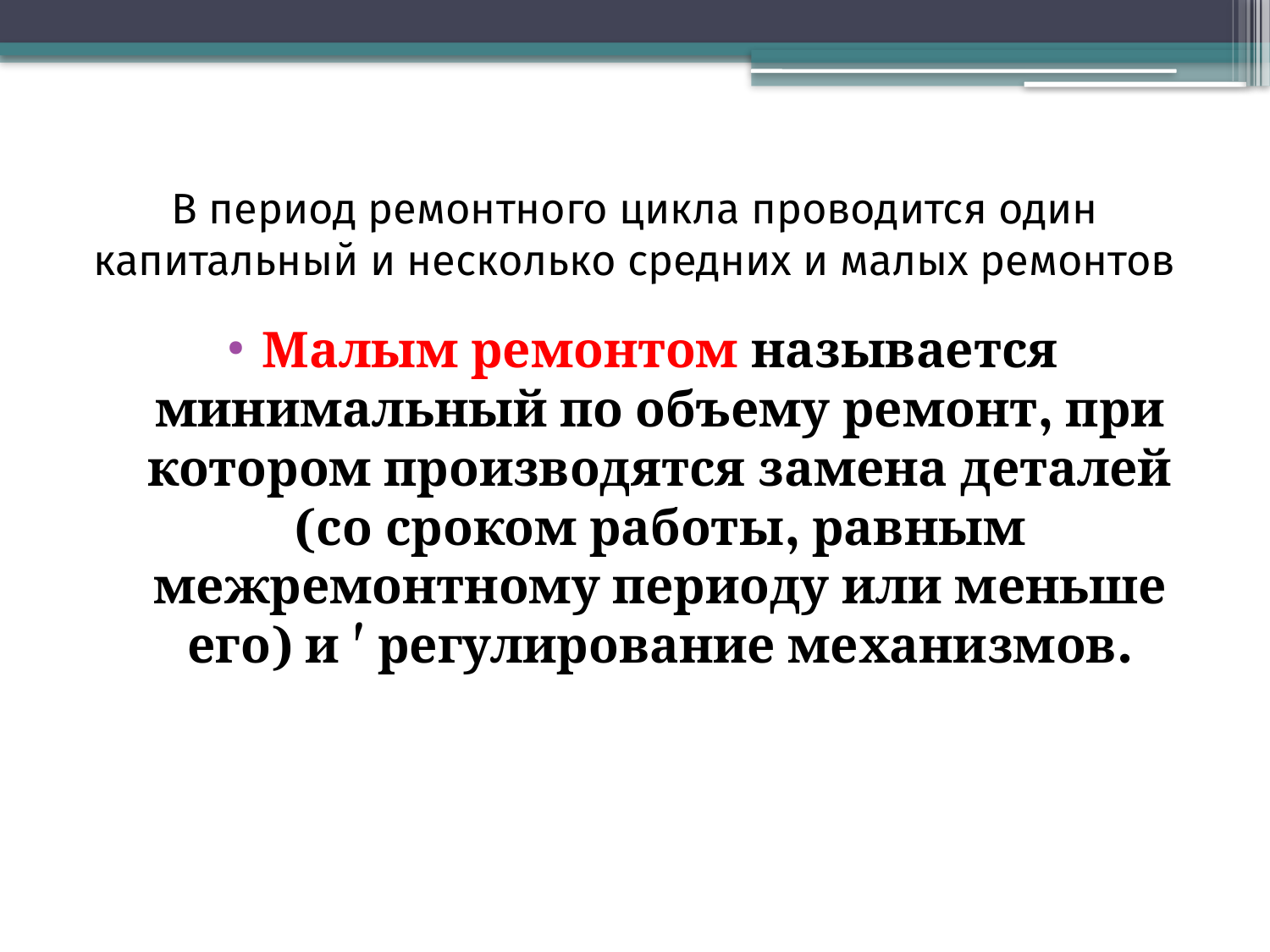

# В период ремонтного цикла проводится один капитальный и несколько средних и малых ремонтов
Малым ремонтом называется минимальный по объему ремонт, при котором производятся замена деталей (со сроком работы, равным межремонтному периоду или меньше его) и ' регулирование механизмов.